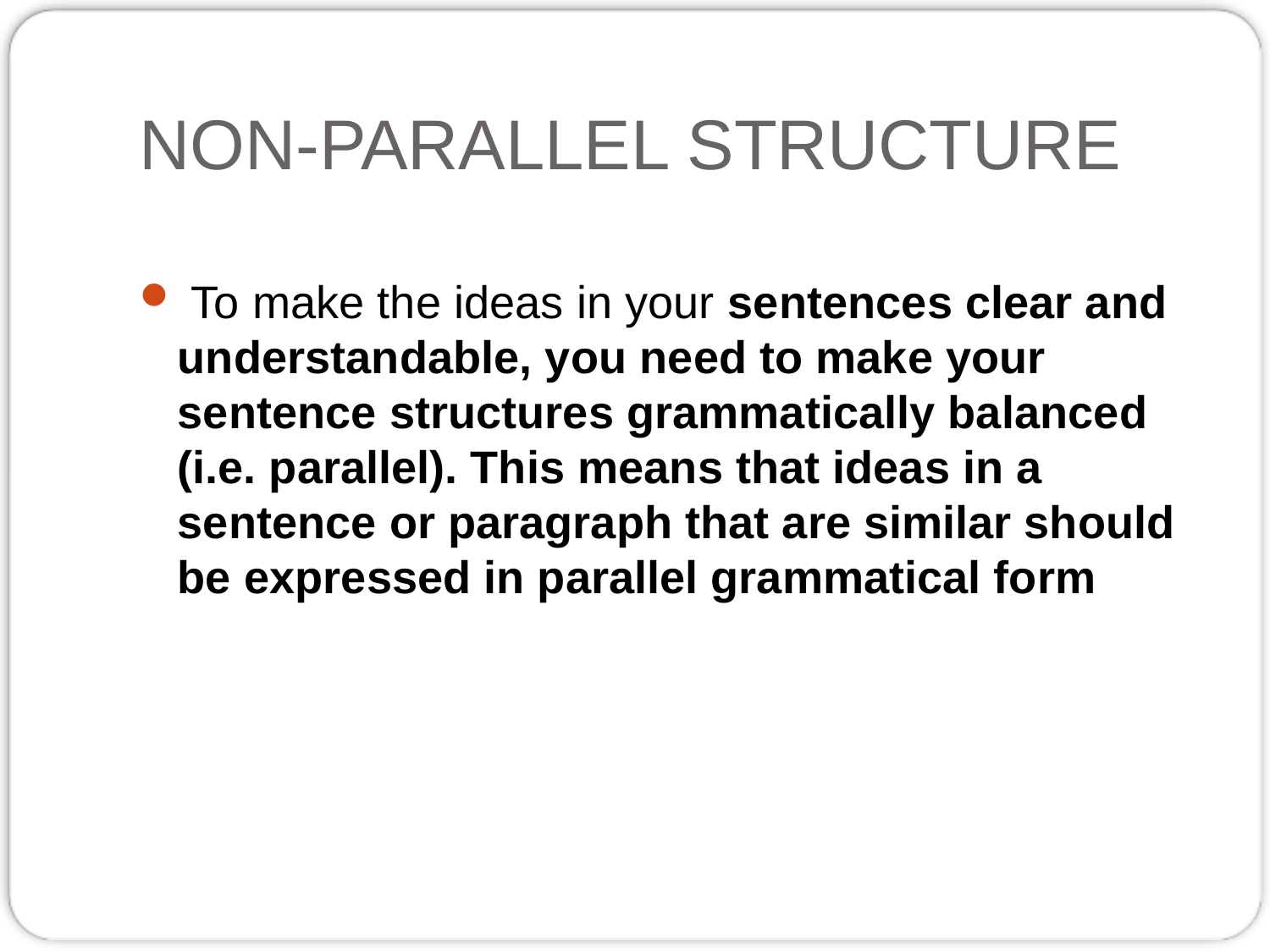

# NON-PARALLEL STRUCTURE

 To make the ideas in your sentences clear and understandable, you need to make your sentence structures grammatically balanced (i.e. parallel). This means that ideas in a sentence or paragraph that are similar should be expressed in parallel grammatical form